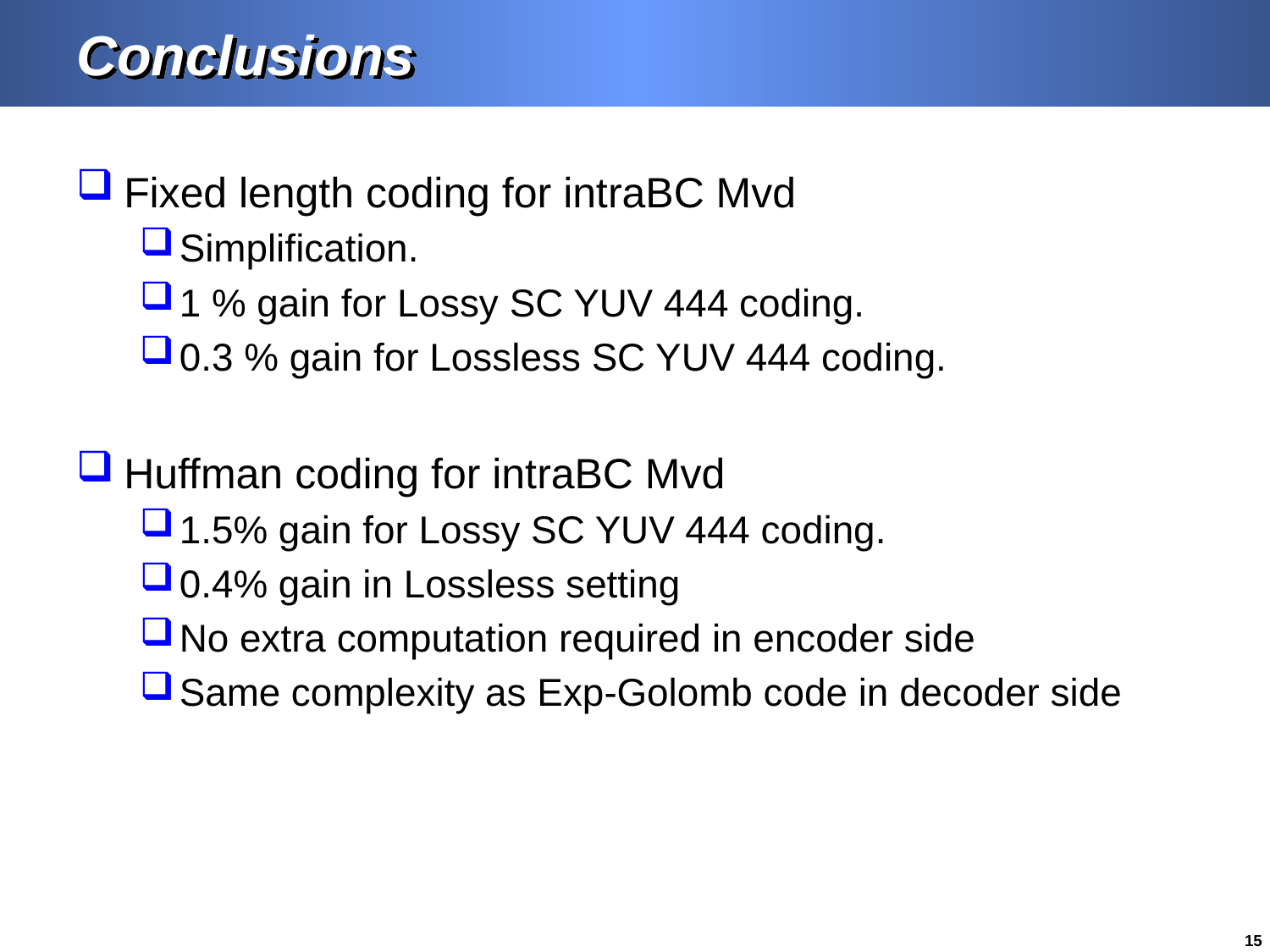

# Conclusions
Fixed length coding for intraBC Mvd
Simplification.
1 % gain for Lossy SC YUV 444 coding.
0.3 % gain for Lossless SC YUV 444 coding.

Huffman coding for intraBC Mvd
1.5% gain for Lossy SC YUV 444 coding.
0.4% gain in Lossless setting
No extra computation required in encoder side
Same complexity as Exp-Golomb code in decoder side
15